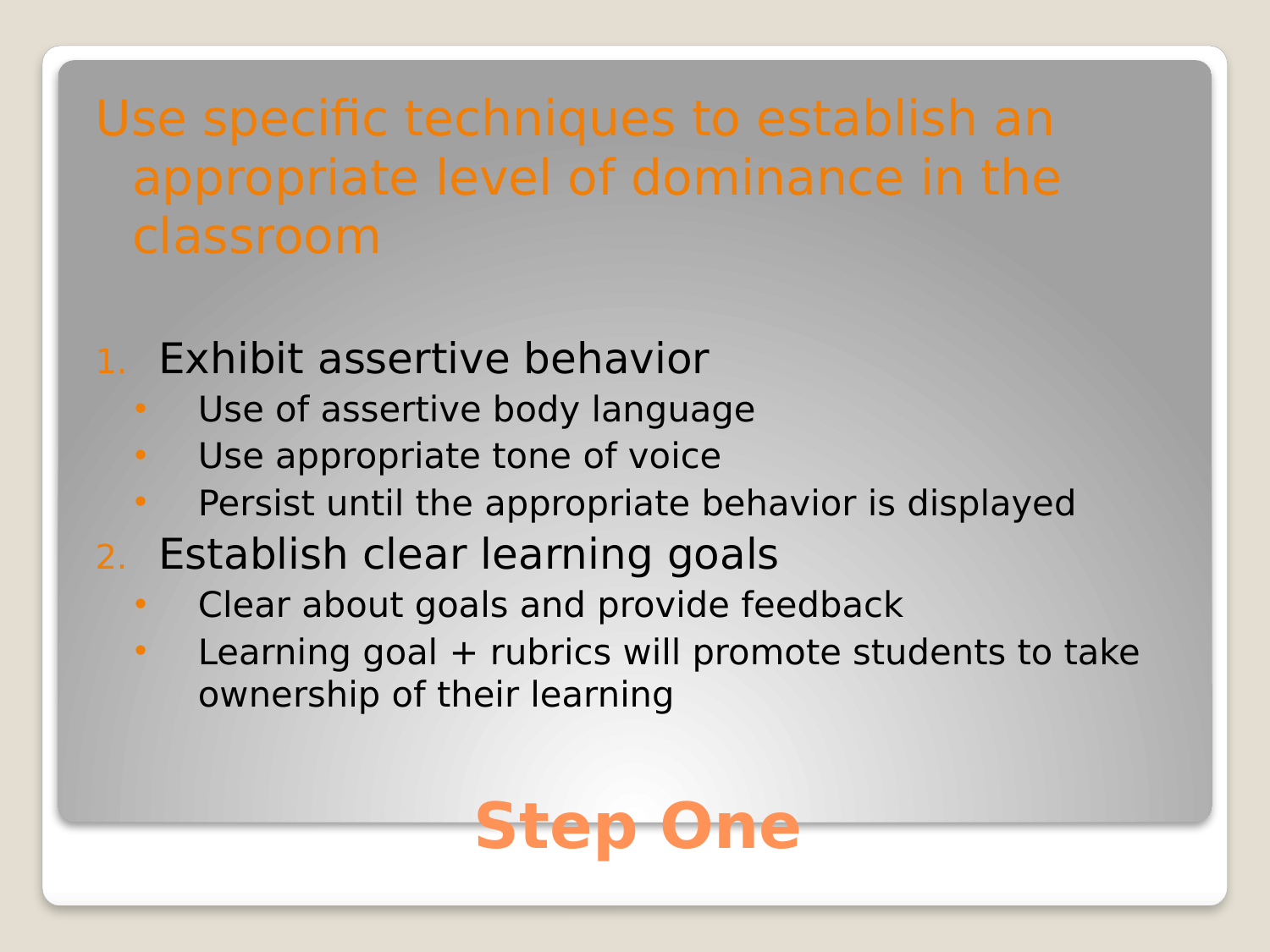

Use specific techniques to establish an appropriate level of dominance in the classroom

Exhibit assertive behavior
Use of assertive body language
Use appropriate tone of voice
Persist until the appropriate behavior is displayed
Establish clear learning goals
Clear about goals and provide feedback
Learning goal + rubrics will promote students to take ownership of their learning

# Step One